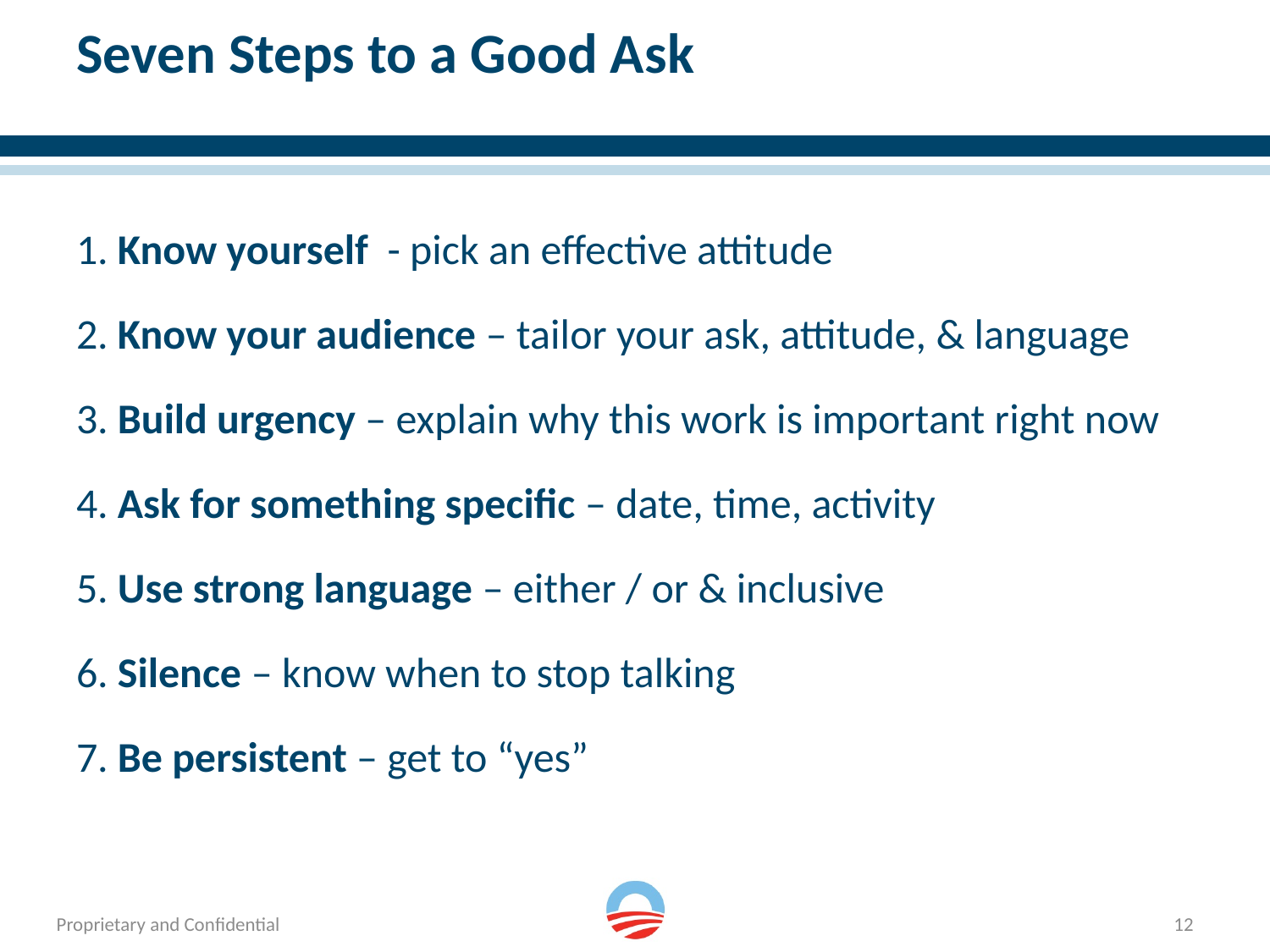

# Seven Steps to a Good Ask
1. Know yourself  - pick an effective attitude
2. Know your audience – tailor your ask, attitude, & language
3. Build urgency – explain why this work is important right now
4. Ask for something specific – date, time, activity
5. Use strong language – either / or & inclusive
6. Silence – know when to stop talking
7. Be persistent – get to “yes”

12